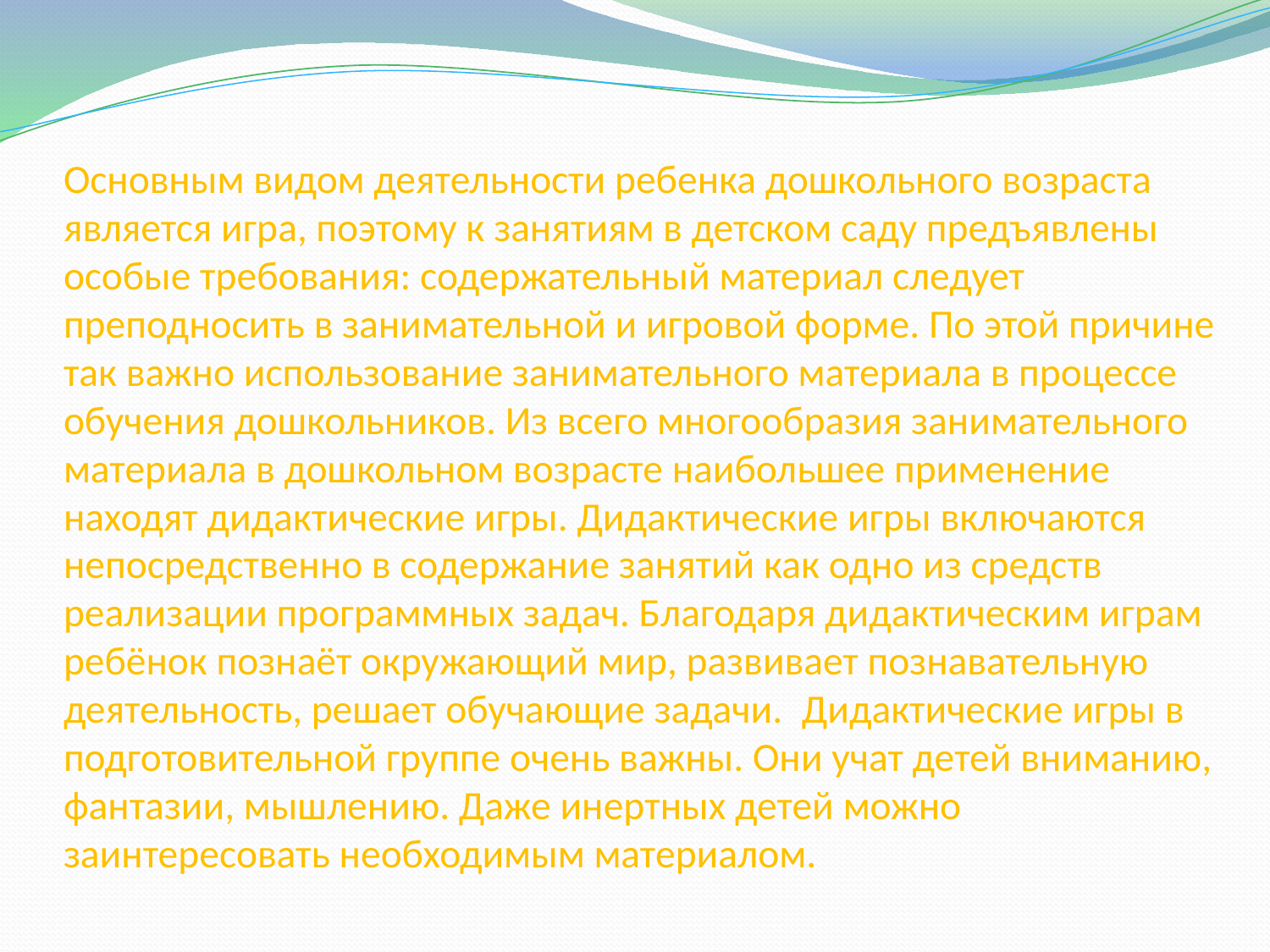

# Основным видом деятельности ребенка дошкольного возраста является игра, поэтому к занятиям в детском саду предъявлены особые требования: содержательный материал следует преподносить в занимательной и игровой форме. По этой причине так важно использование занимательного материала в процессе обучения дошкольников. Из всего многообразия занимательного материала в дошкольном возрасте наибольшее применение находят дидактические игры. Дидактические игры включаются непосредственно в содержание занятий как одно из средств реализации программных задач. Благодаря дидактическим играм ребёнок познаёт окружающий мир, развивает познавательную деятельность, решает обучающие задачи.  Дидактические игры в подготовительной группе очень важны. Они учат детей вниманию, фантазии, мышлению. Даже инертных детей можно заинтересовать необходимым материалом.